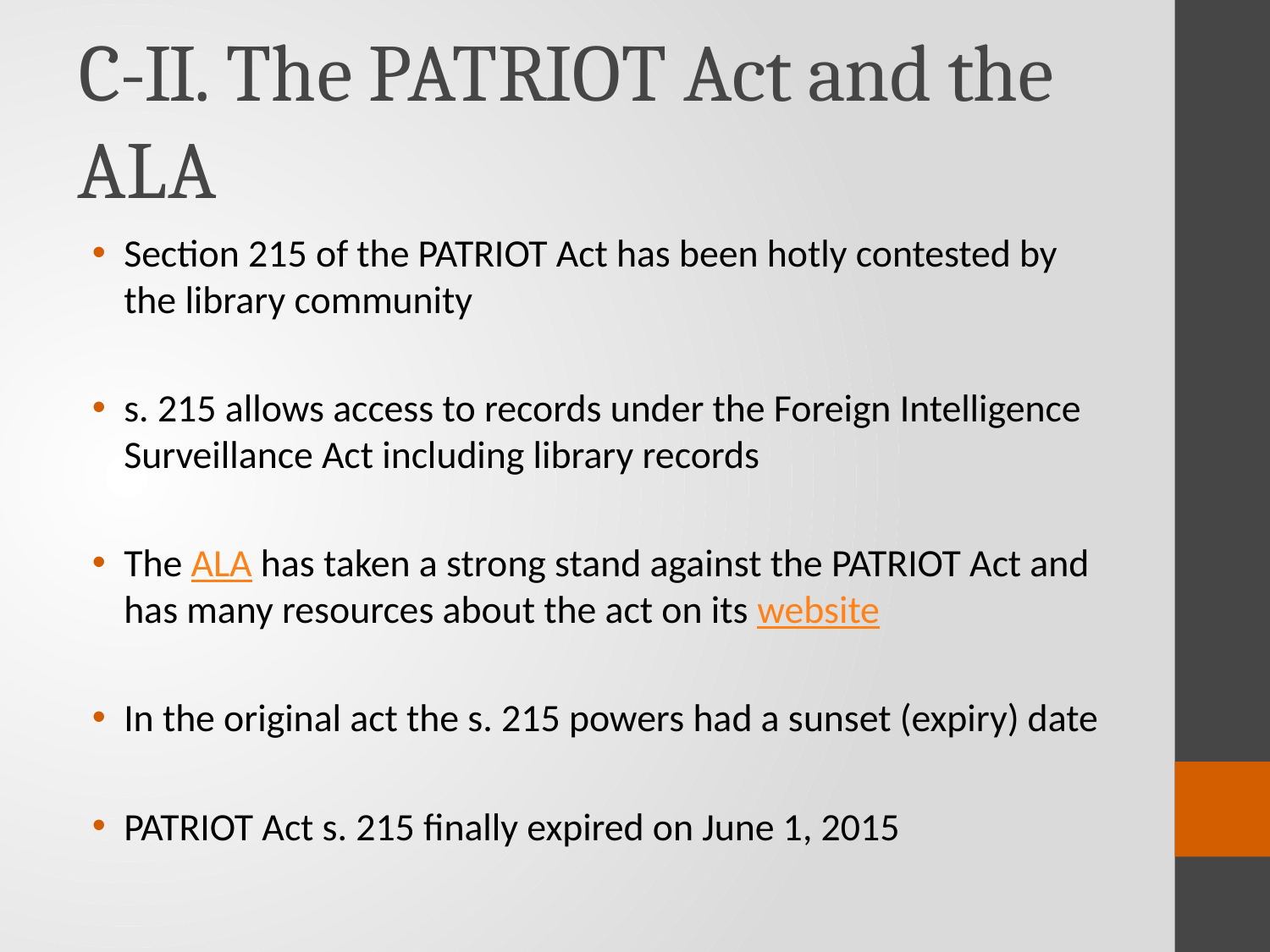

# C-II. The PATRIOT Act and the ALA
Section 215 of the PATRIOT Act has been hotly contested by the library community

s. 215 allows access to records under the Foreign Intelligence Surveillance Act including library records

The ALA has taken a strong stand against the PATRIOT Act and has many resources about the act on its website

In the original act the s. 215 powers had a sunset (expiry) date

PATRIOT Act s. 215 finally expired on June 1, 2015